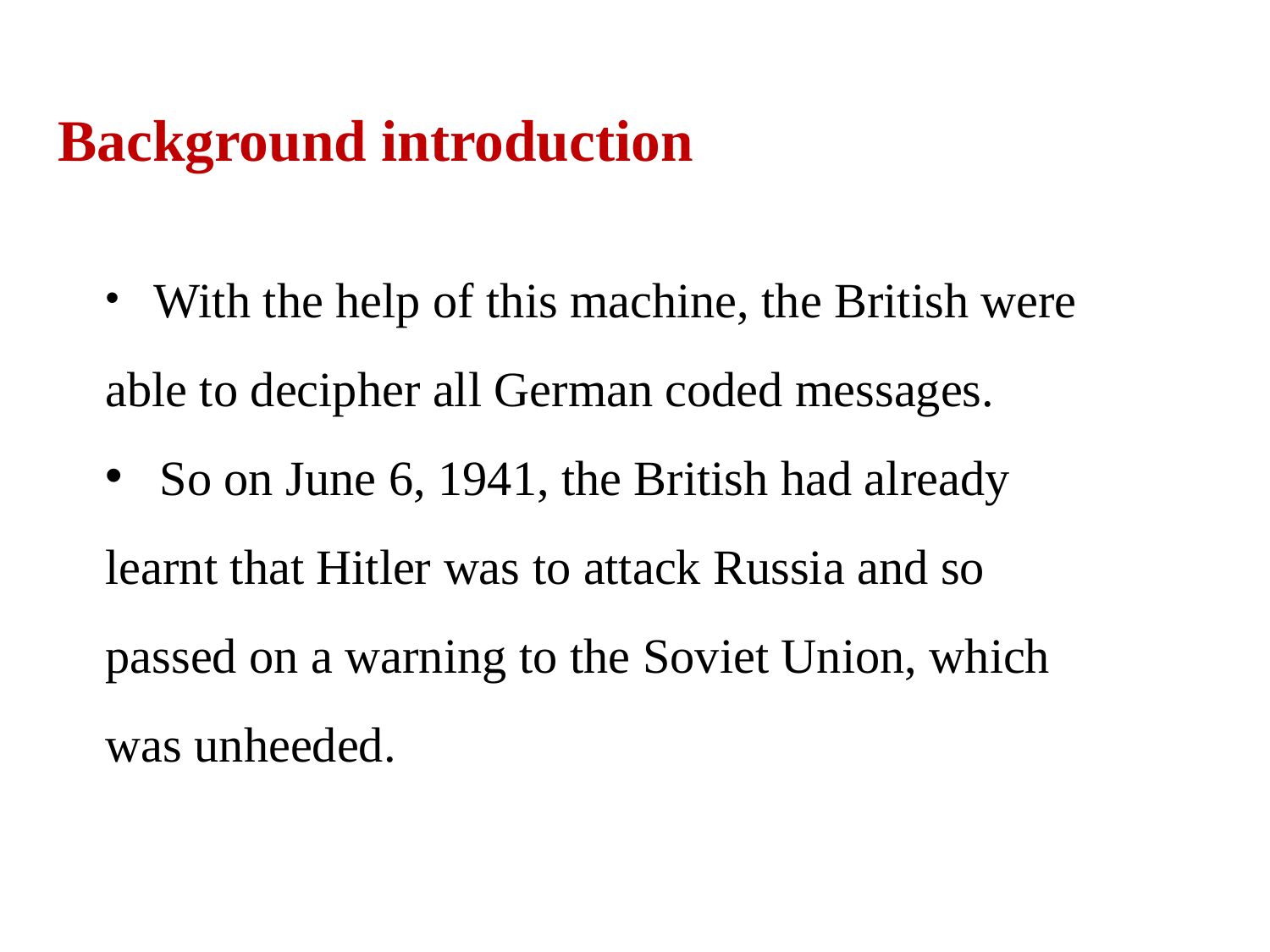

Background introduction
   With the help of this machine, the British were able to decipher all German coded messages.
   So on June 6, 1941, the British had already learnt that Hitler was to attack Russia and so passed on a warning to the Soviet Union, which was unheeded.